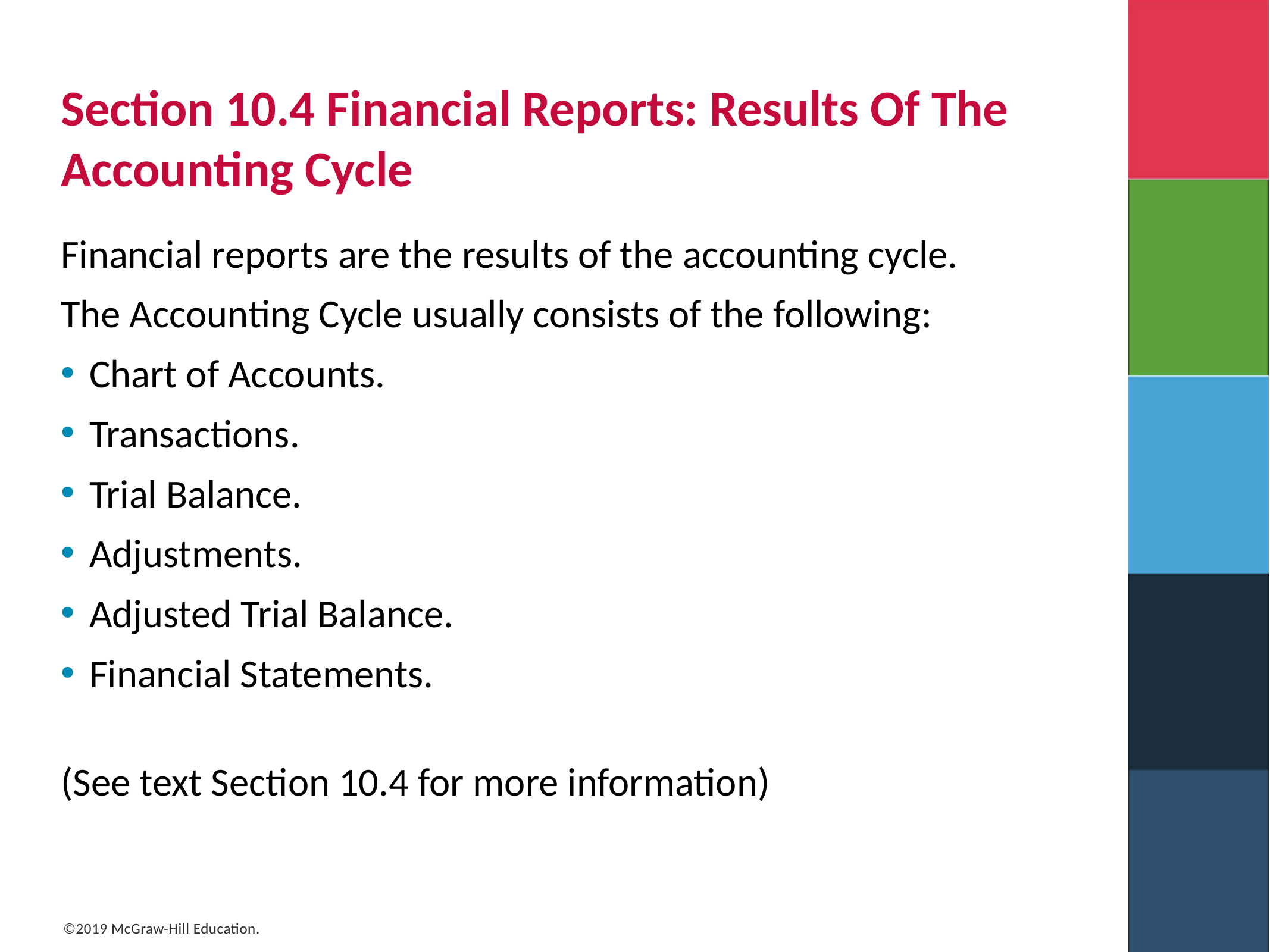

# Section 10.4 Financial Reports: Results Of The Accounting Cycle
Financial reports are the results of the accounting cycle.
The Accounting Cycle usually consists of the following:
Chart of Accounts.
Transactions.
Trial Balance.
Adjustments.
Adjusted Trial Balance.
Financial Statements.
(See text Section 10.4 for more information)